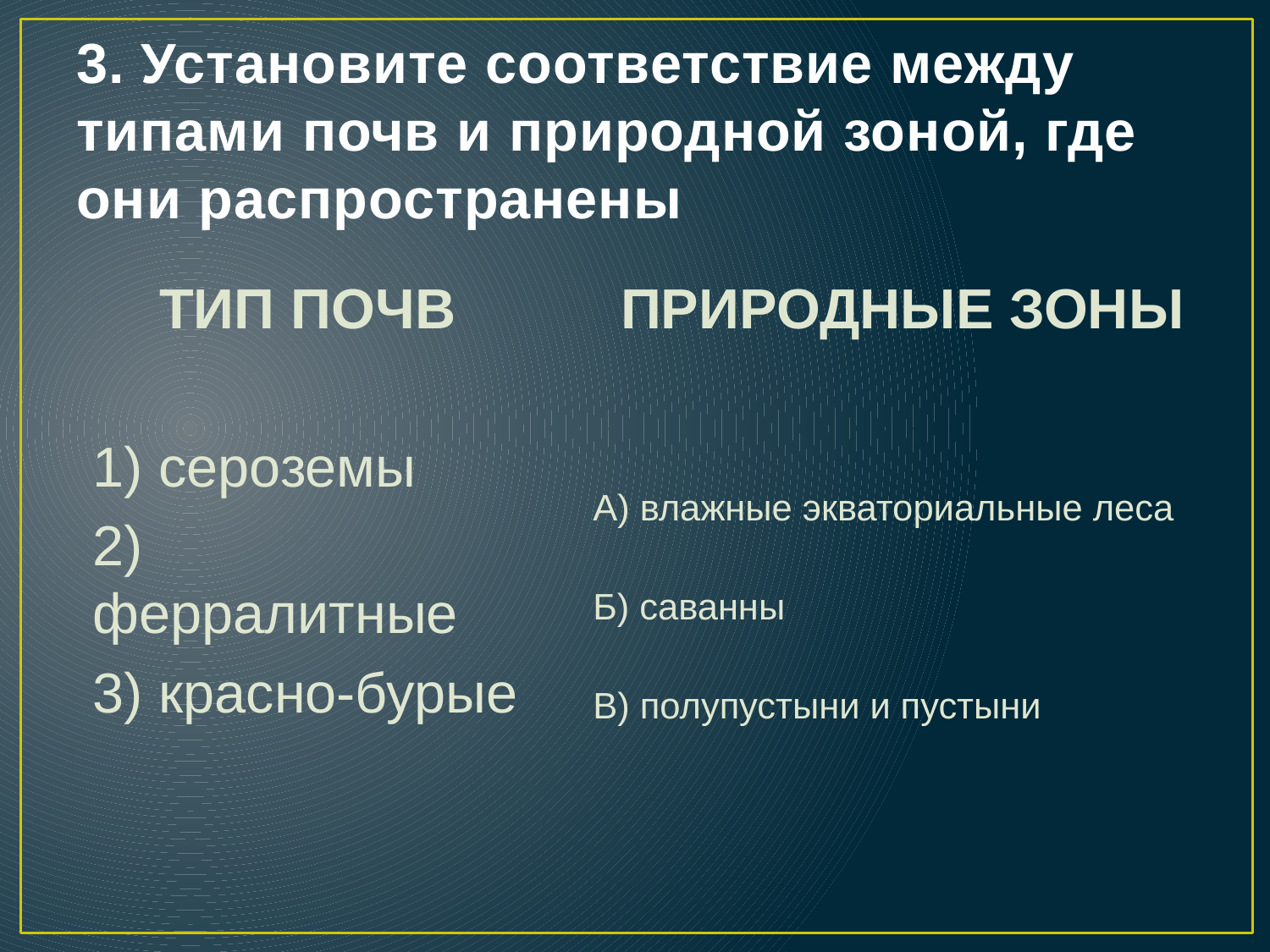

# 3. Установите соответствие между типами почв и природной зоной, где они распространены
ТИП ПОЧВ

1) сероземы
2) ферралитные
3) красно-бурые
ПРИРОДНЫЕ ЗОНЫ

А) влажные экваториальные леса
Б) саванны
В) полупустыни и пустыни